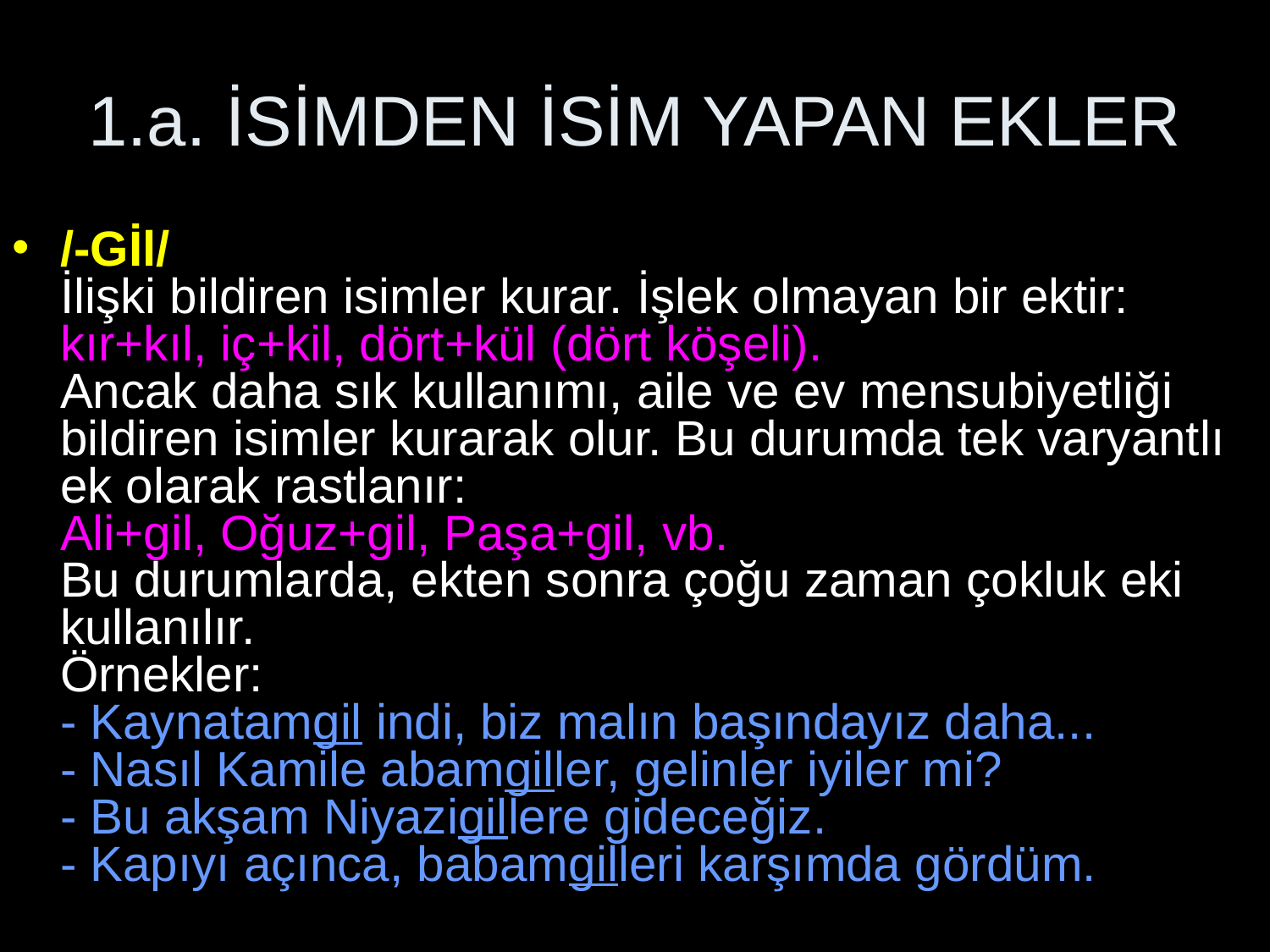

# 1.a. İSİMDEN İSİM YAPAN EKLER
/-Gİl/
İlişki bildiren isimler kurar. İşlek olmayan bir ektir:
kır+kıl, iç+kil, dört+kül (dört köşeli).
Ancak daha sık kullanımı, aile ve ev mensubiyetliği bildiren isimler kurarak olur. Bu durumda tek varyantlı ek olarak rastlanır:
Ali+gil, Oğuz+gil, Paşa+gil, vb.
Bu durumlarda, ekten sonra çoğu zaman çokluk eki kullanılır.
Örnekler:
- Kaynatamgil indi, biz malın başındayız daha...
- Nasıl Kamile abamgiller, gelinler iyiler mi?
- Bu akşam Niyazigillere gideceğiz.
- Kapıyı açınca, babamgilleri karşımda gördüm.